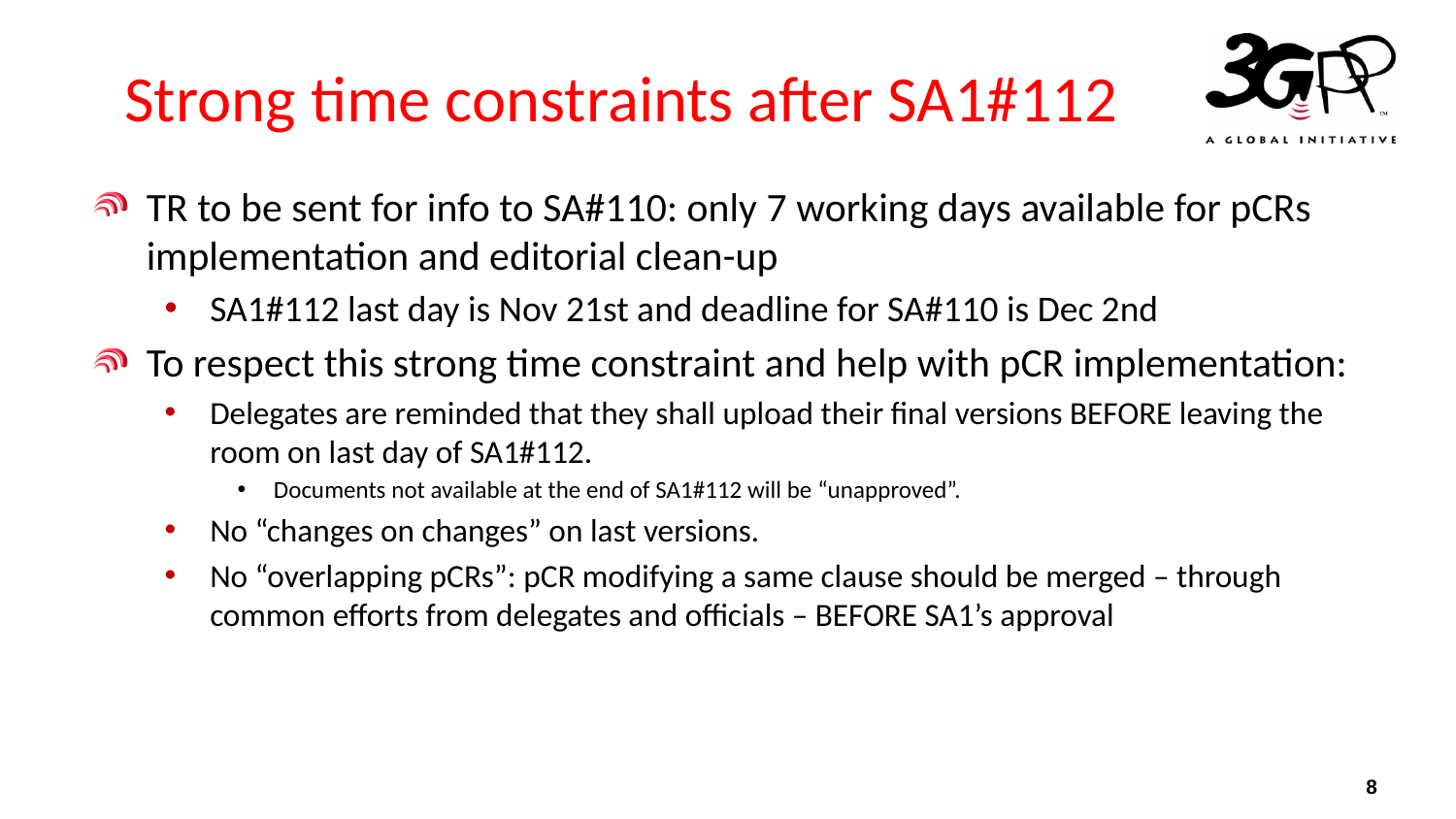

# Strong time constraints after SA1#112
TR to be sent for info to SA#110: only 7 working days available for pCRs implementation and editorial clean-up
SA1#112 last day is Nov 21st and deadline for SA#110 is Dec 2nd
To respect this strong time constraint and help with pCR implementation:
Delegates are reminded that they shall upload their final versions BEFORE leaving the room on last day of SA1#112.
Documents not available at the end of SA1#112 will be “unapproved”.
No “changes on changes” on last versions.
No “overlapping pCRs”: pCR modifying a same clause should be merged – through common efforts from delegates and officials – BEFORE SA1’s approval